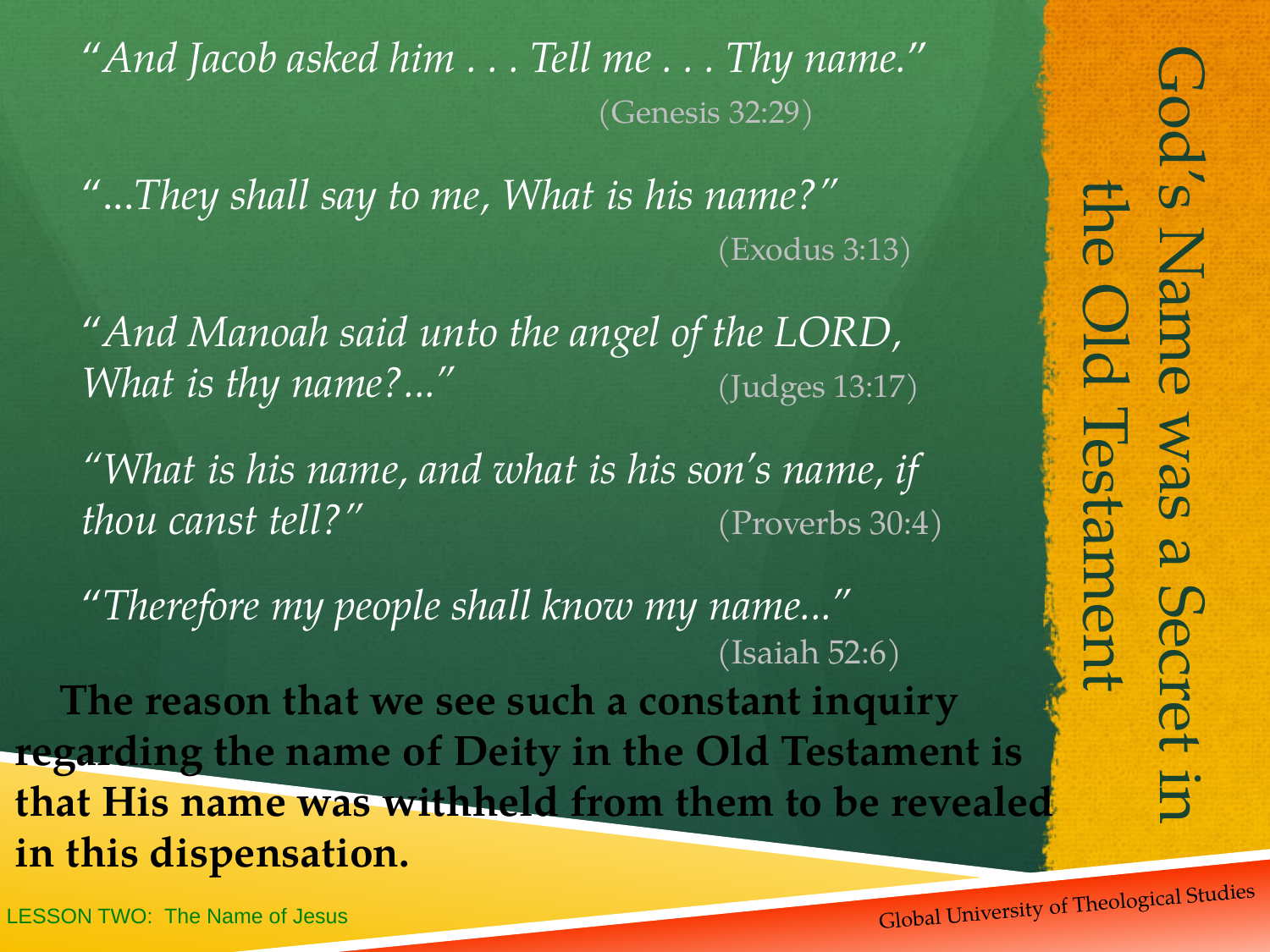

“And Jacob asked him . . . Tell me . . . Thy name.”					 (Genesis 32:29)
“...They shall say to me, What is his name?” 		 				(Exodus 3:13)
“And Manoah said unto the angel of the LORD, What is thy name?...” 		(Judges 13:17)
“What is his name, and what is his son’s name, if thou canst tell?” 		 	(Proverbs 30:4)
“Therefore my people shall know my name...” 			 			(Isaiah 52:6)

# God’s Name was a Secret in the Old Testament
 Global University of Theological Studies
     The reason that we see such a constant inquiry regarding the name of Deity in the Old Testament is that His name was withheld from them to be revealed in this dispensation.
LESSON TWO:  The Name of Jesus